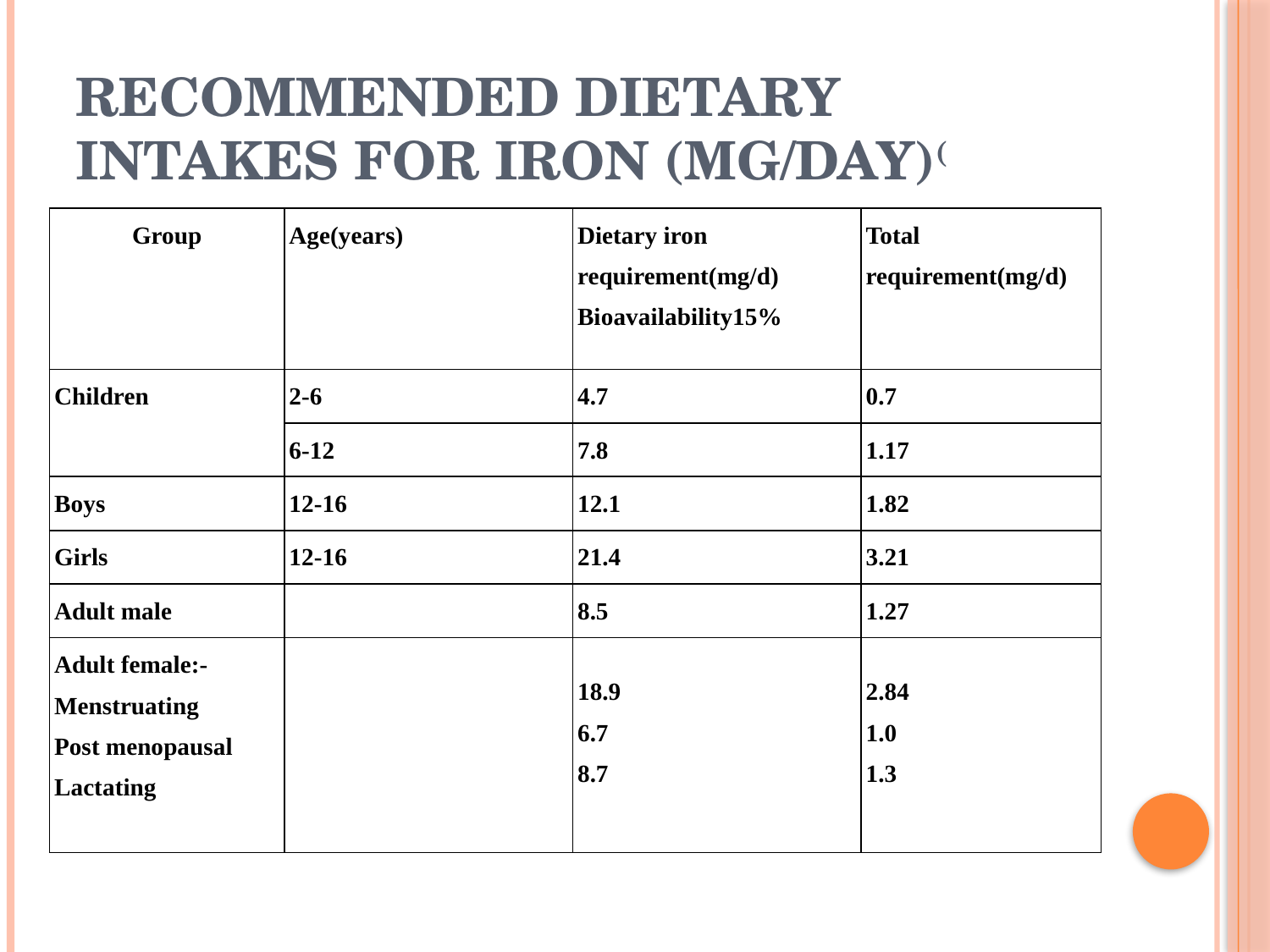

# Recommended Dietary Intakes for Iron (mg/day)(
| Group | Age(years) | Dietary iron requirement(mg/d) Bioavailability15% | Total requirement(mg/d) |
| --- | --- | --- | --- |
| Children | 2-6 | 4.7 | 0.7 |
|  | 6-12 | 7.8 | 1.17 |
| Boys | 12-16 | 12.1 | 1.82 |
| Girls | 12-16 | 21.4 | 3.21 |
| Adult male |  | 8.5 | 1.27 |
| Adult female:- Menstruating Post menopausal Lactating |  | 18.9 6.7 8.7 | 2.84 1.0 1.3 |